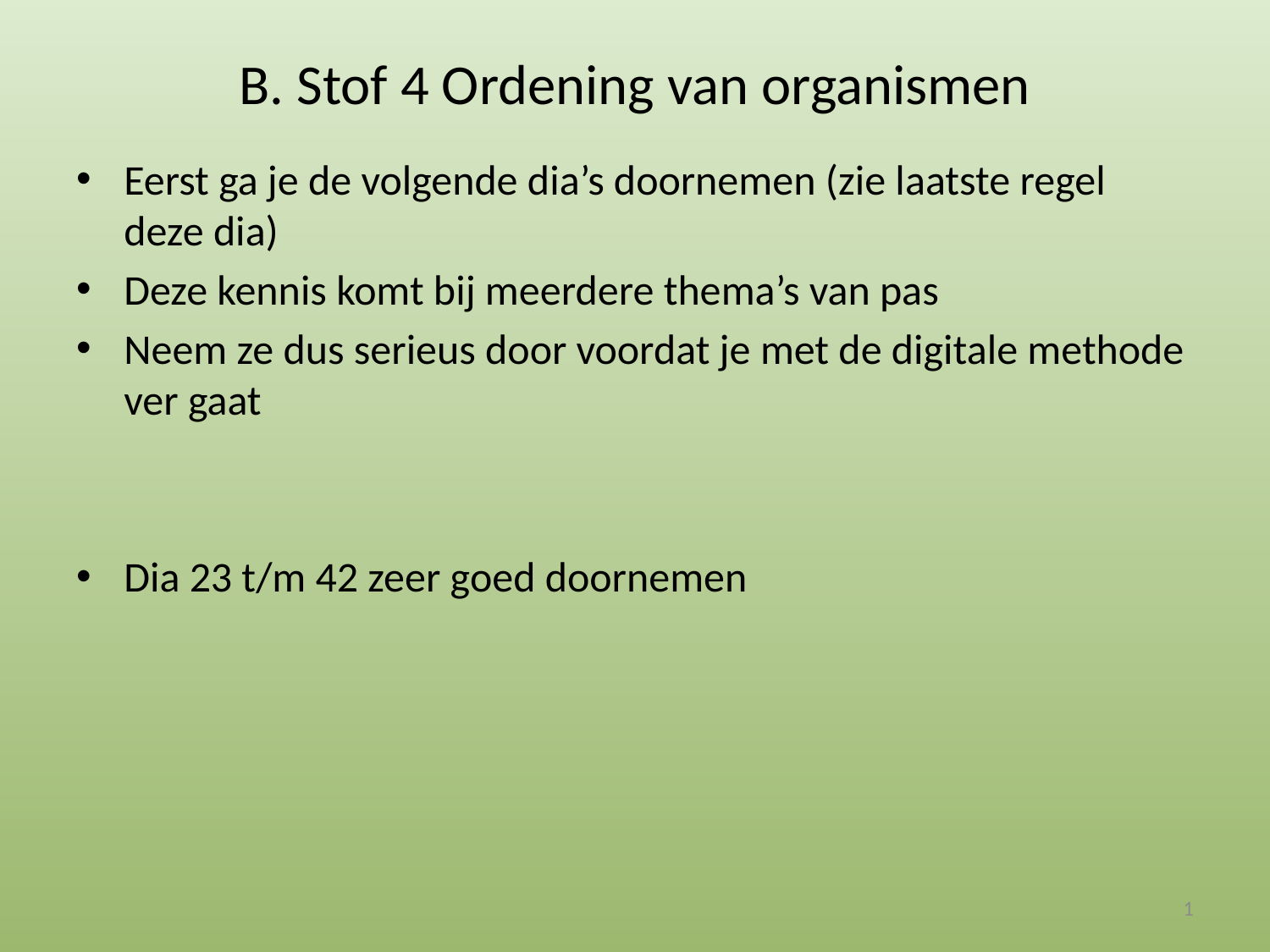

# B. Stof 4 Ordening van organismen
Eerst ga je de volgende dia’s doornemen (zie laatste regel deze dia)
Deze kennis komt bij meerdere thema’s van pas
Neem ze dus serieus door voordat je met de digitale methode ver gaat

Dia 23 t/m 42 zeer goed doornemen
1